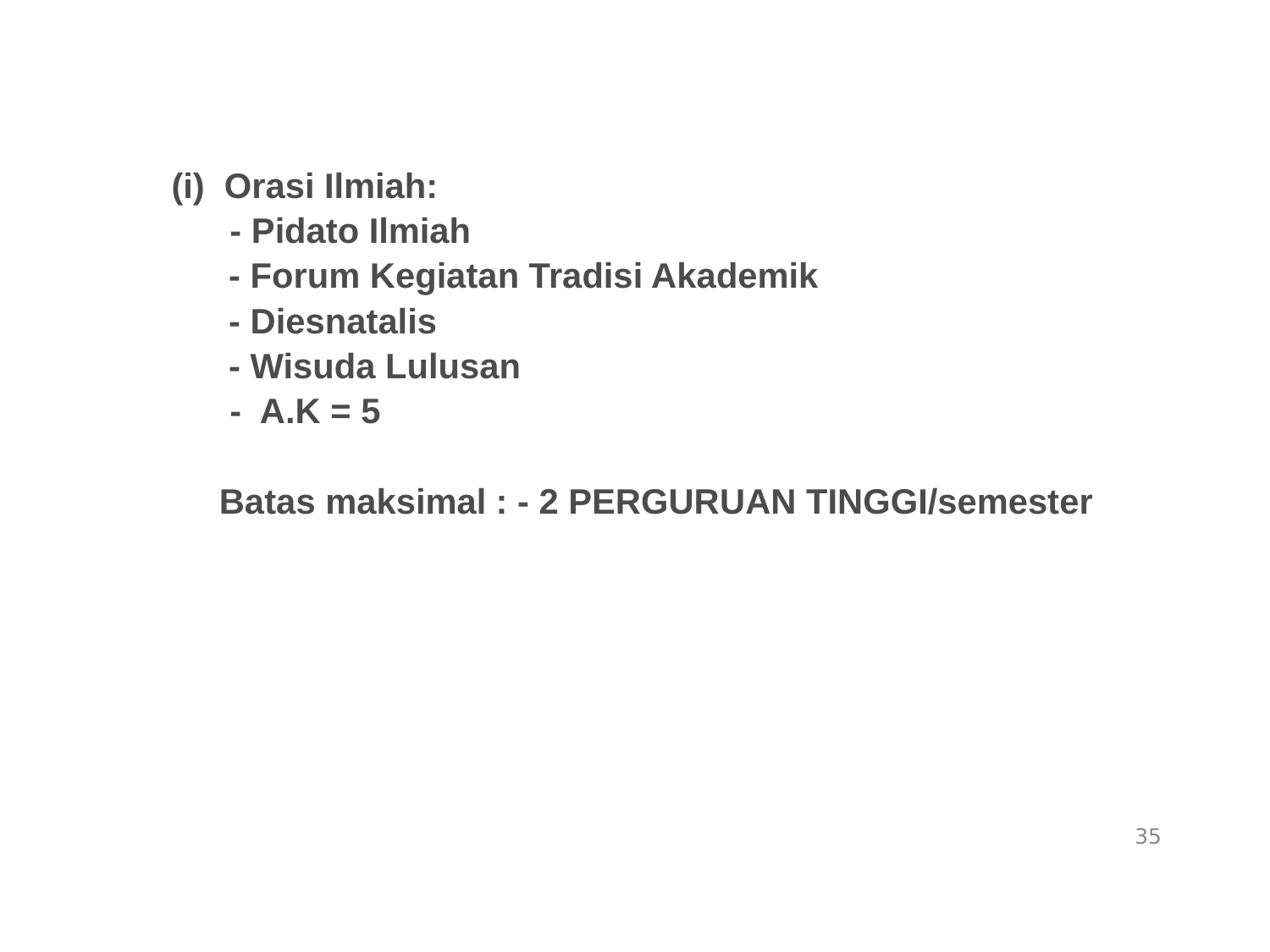

(i)  Orasi Ilmiah:
      - Pidato Ilmiah
	 - Forum Kegiatan Tradisi Akademik
	 - Diesnatalis
	 - Wisuda Lulusan
      -  A.K = 5

	Batas maksimal : - 2 PERGURUAN TINGGI/semester
35